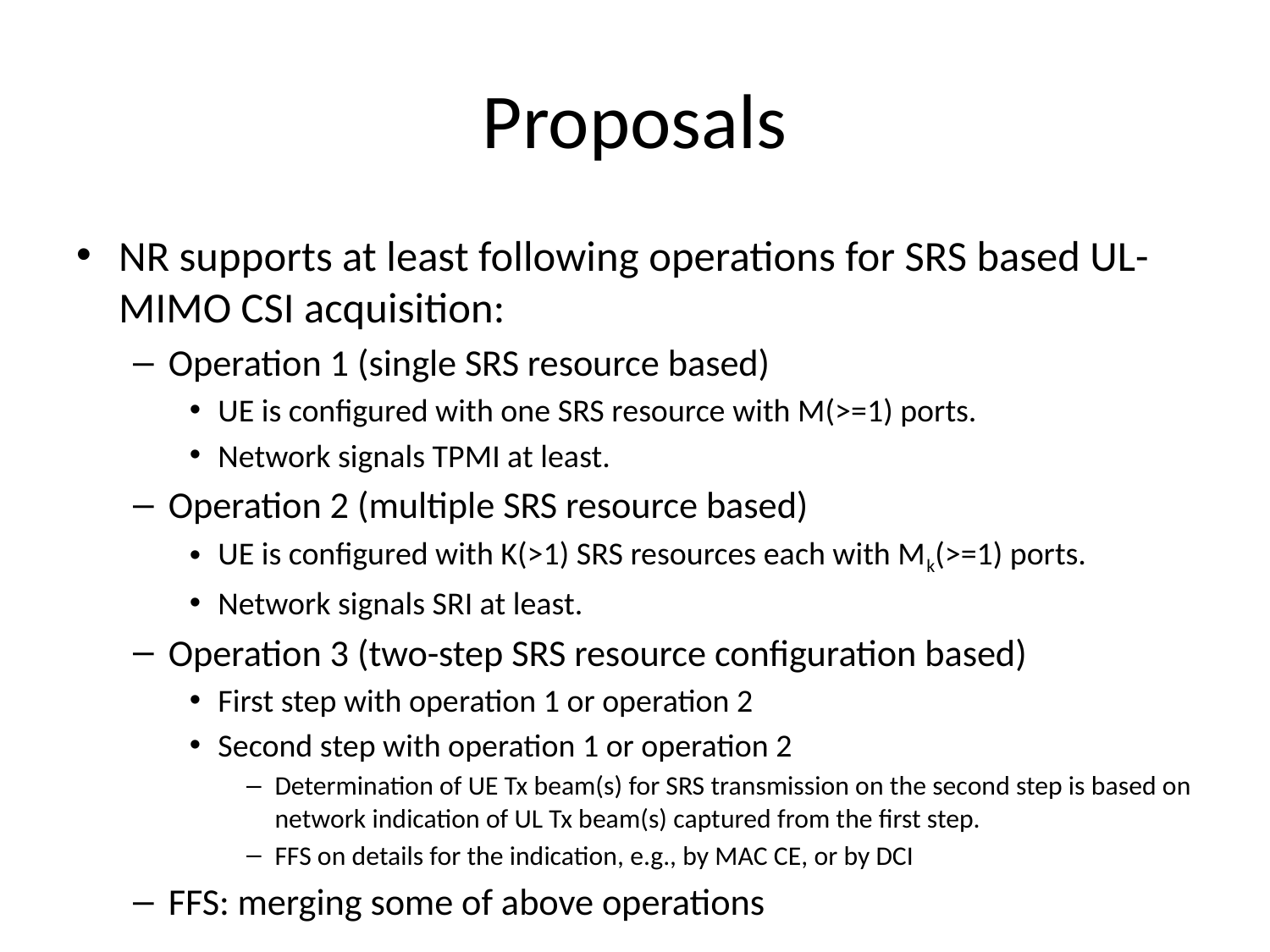

# Proposals
NR supports at least following operations for SRS based UL-MIMO CSI acquisition:
Operation 1 (single SRS resource based)
UE is configured with one SRS resource with M(>=1) ports.
Network signals TPMI at least.
Operation 2 (multiple SRS resource based)
UE is configured with K(>1) SRS resources each with Mk(>=1) ports.
Network signals SRI at least.
Operation 3 (two-step SRS resource configuration based)
First step with operation 1 or operation 2
Second step with operation 1 or operation 2
Determination of UE Tx beam(s) for SRS transmission on the second step is based on network indication of UL Tx beam(s) captured from the first step.
FFS on details for the indication, e.g., by MAC CE, or by DCI
FFS: merging some of above operations